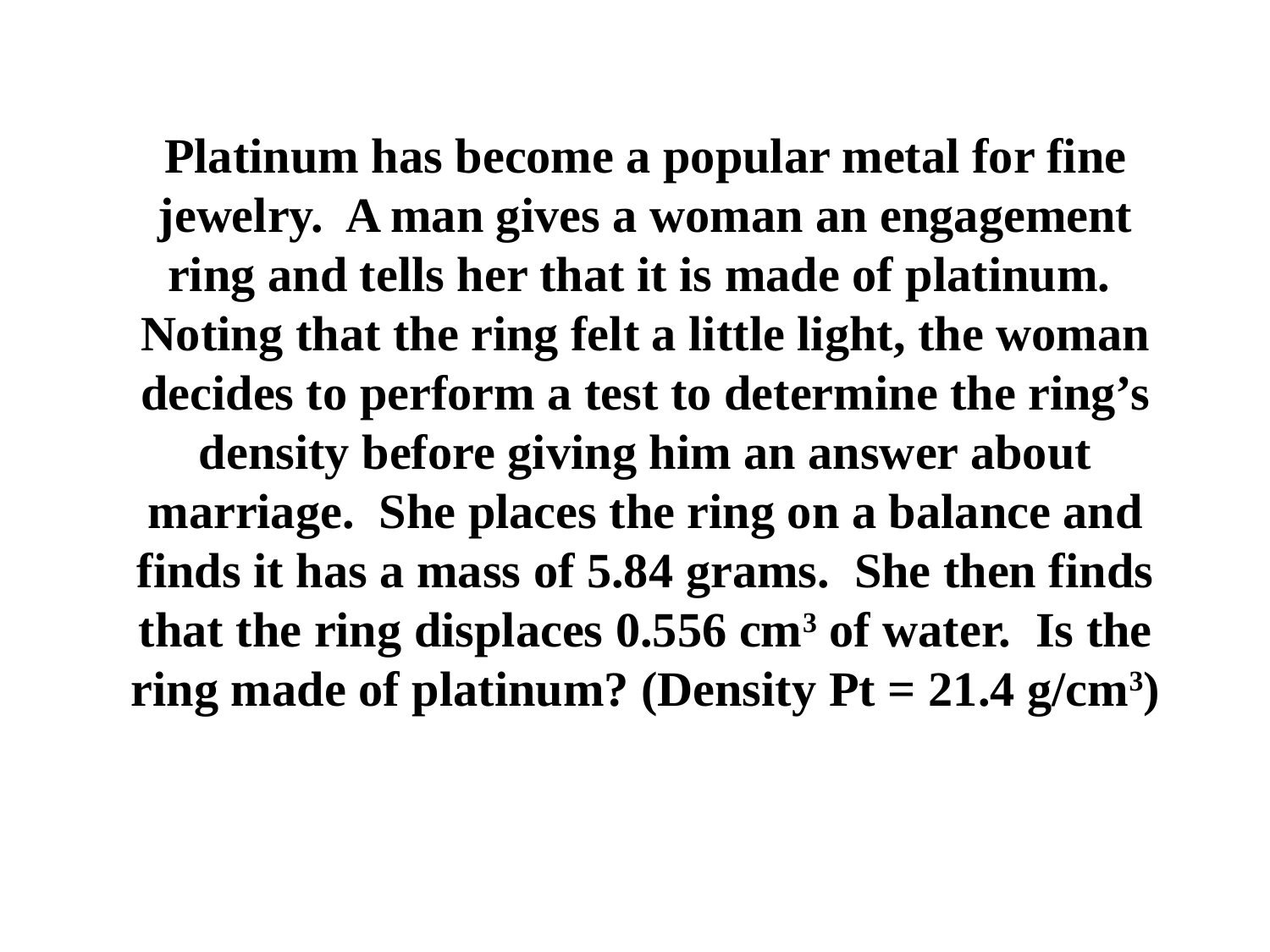

Platinum has become a popular metal for fine jewelry.  A man gives a woman an engagement ring and tells her that it is made of platinum.  Noting that the ring felt a little light, the woman decides to perform a test to determine the ring’s density before giving him an answer about marriage.  She places the ring on a balance and finds it has a mass of 5.84 grams.  She then finds that the ring displaces 0.556 cm3 of water.  Is the ring made of platinum? (Density Pt = 21.4 g/cm3)